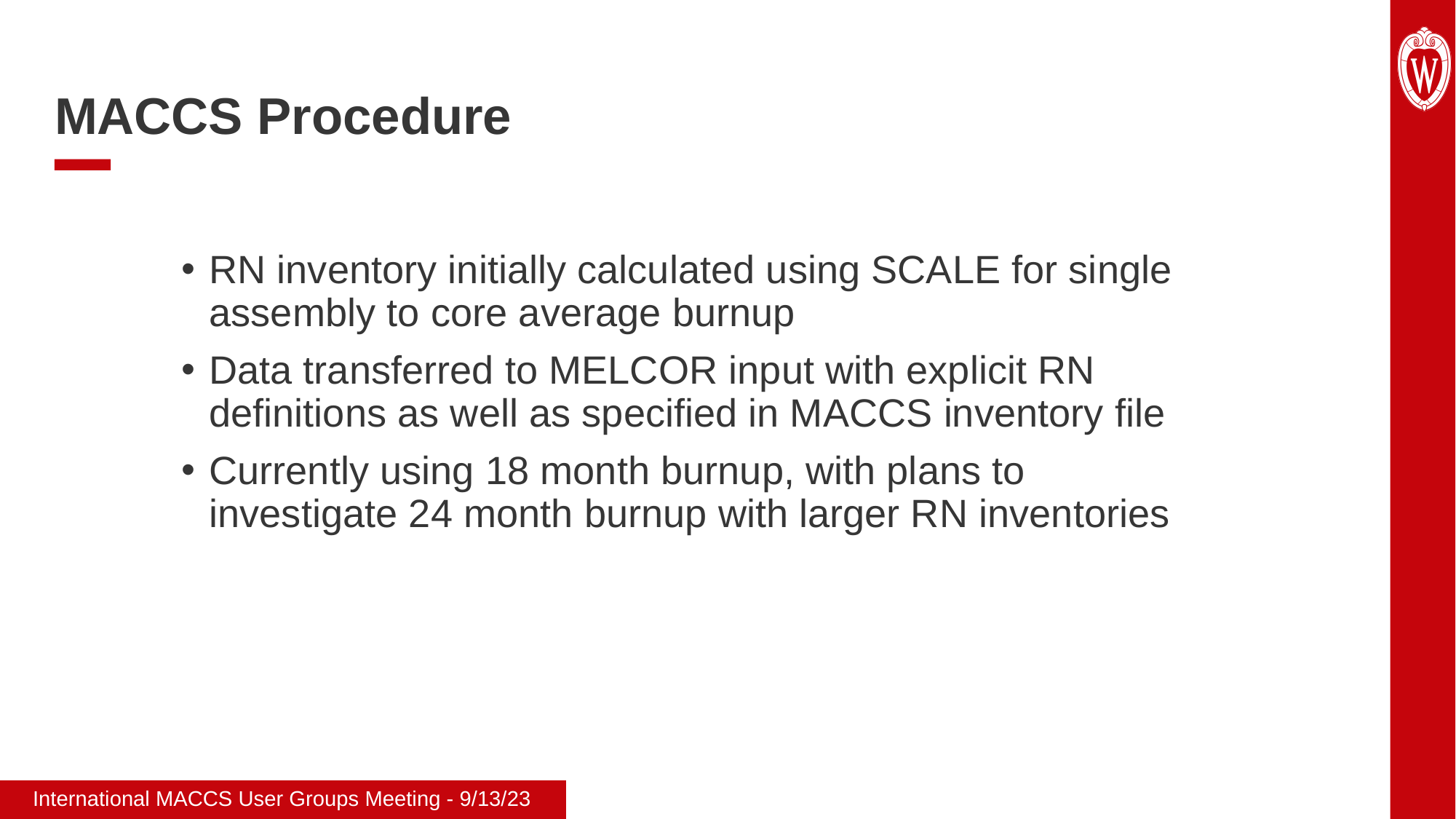

MACCS Procedure

RN inventory initially calculated using SCALE for single assembly to core average burnup
Data transferred to MELCOR input with explicit RN definitions as well as specified in MACCS inventory file
Currently using 18 month burnup, with plans to investigate 24 month burnup with larger RN inventories
International MACCS User Groups Meeting - 9/13/23